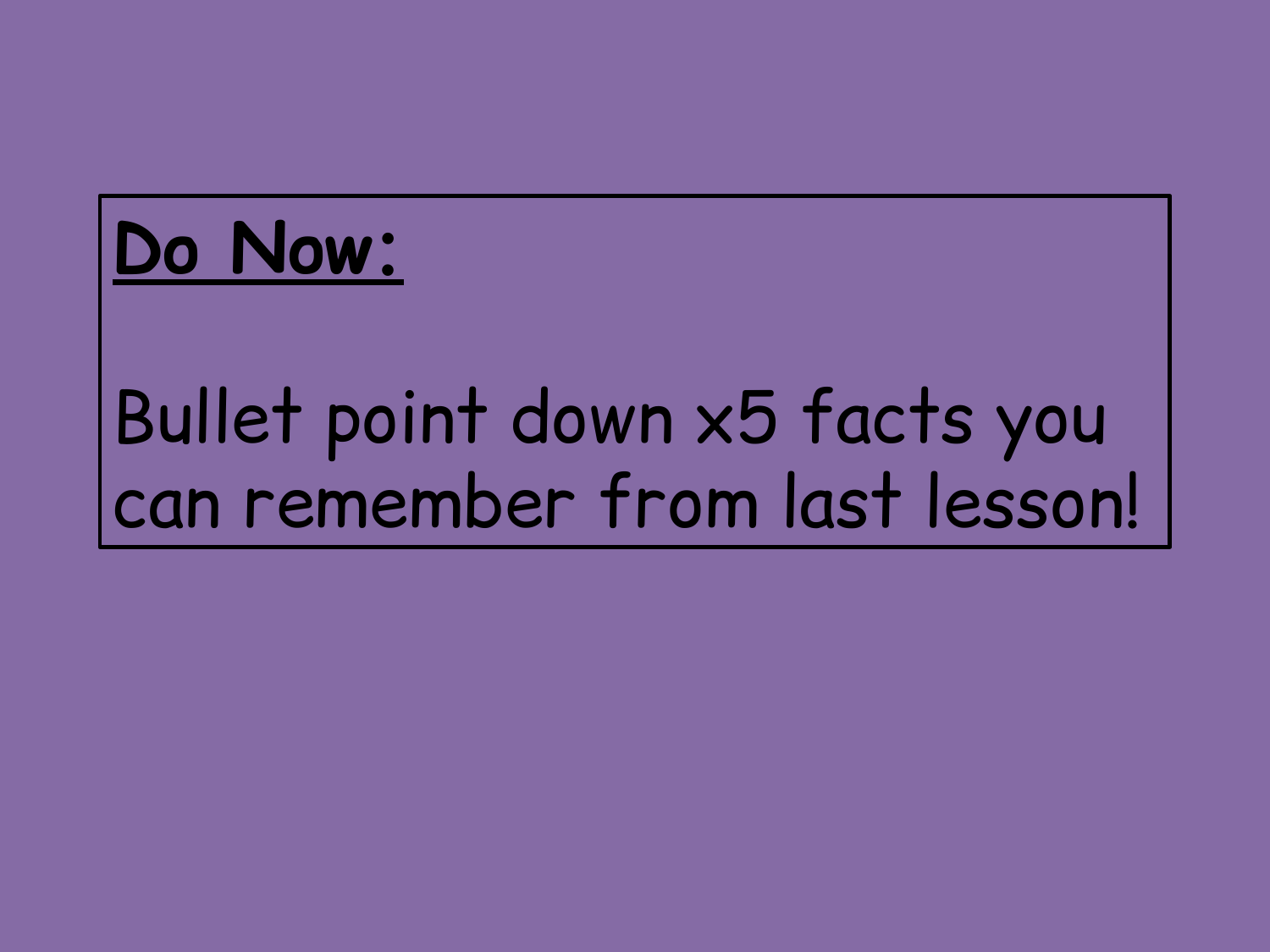

Do Now:

Bullet point down x5 facts you can remember from last lesson!